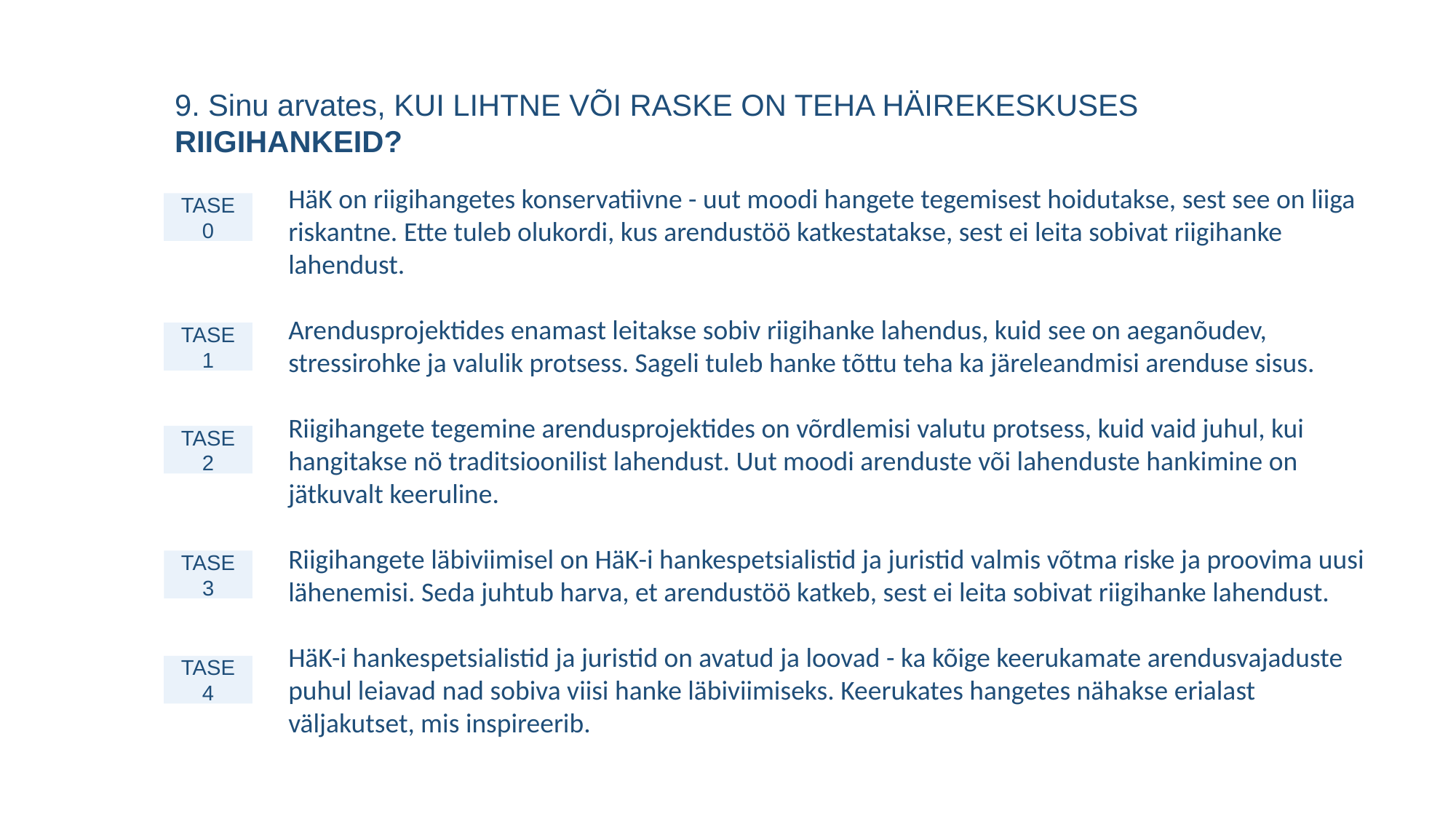

9. Sinu arvates, KUI LIHTNE VÕI RASKE ON TEHA HÄIREKESKUSES RIIGIHANKEID?
HäK on riigihangetes konservatiivne - uut moodi hangete tegemisest hoidutakse, sest see on liiga riskantne. Ette tuleb olukordi, kus arendustöö katkestatakse, sest ei leita sobivat riigihanke lahendust.

Arendusprojektides enamast leitakse sobiv riigihanke lahendus, kuid see on aeganõudev, stressirohke ja valulik protsess. Sageli tuleb hanke tõttu teha ka järeleandmisi arenduse sisus.

Riigihangete tegemine arendusprojektides on võrdlemisi valutu protsess, kuid vaid juhul, kui hangitakse nö traditsioonilist lahendust. Uut moodi arenduste või lahenduste hankimine on jätkuvalt keeruline.

Riigihangete läbiviimisel on HäK-i hankespetsialistid ja juristid valmis võtma riske ja proovima uusi lähenemisi. Seda juhtub harva, et arendustöö katkeb, sest ei leita sobivat riigihanke lahendust.

HäK-i hankespetsialistid ja juristid on avatud ja loovad - ka kõige keerukamate arendusvajaduste puhul leiavad nad sobiva viisi hanke läbiviimiseks. Keerukates hangetes nähakse erialast väljakutset, mis inspireerib.
TASE 0
TASE 1
TASE 2
TASE 3
TASE 4